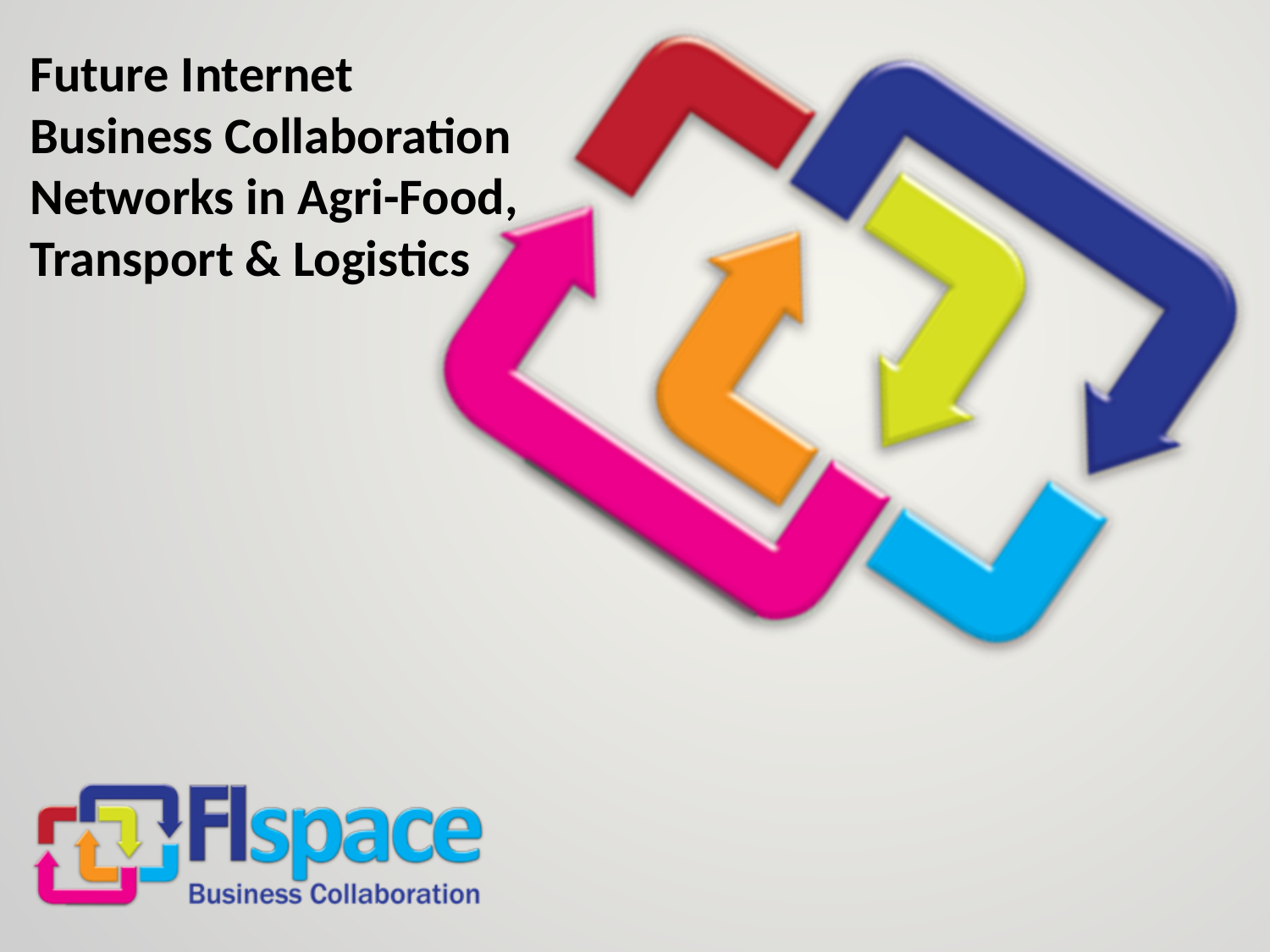

# Future Internet Business Collaboration Networks in Agri-Food, Transport & Logistics